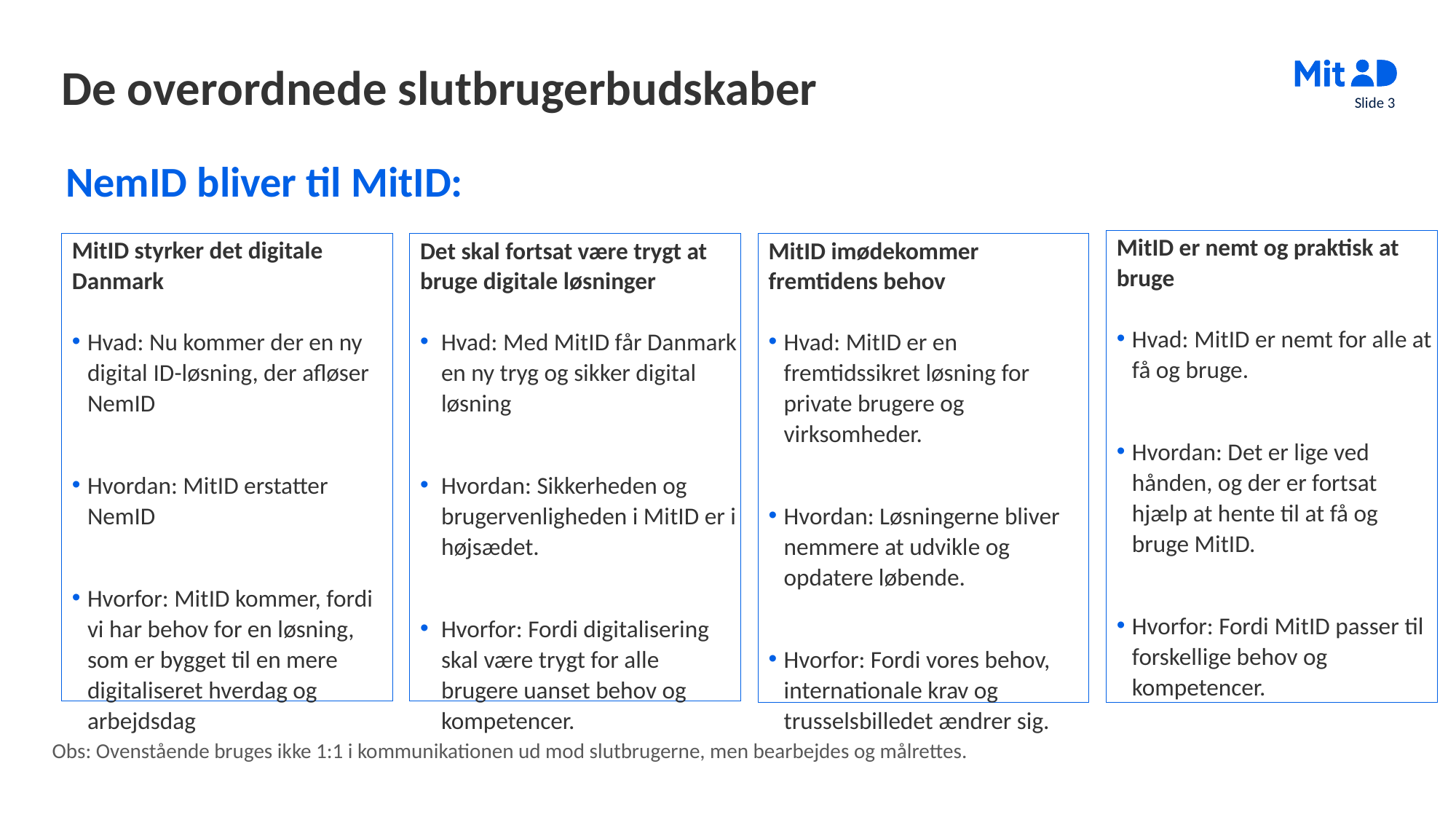

# De overordnede slutbrugerbudskaber
Slide 3
NemID bliver til MitID:
MitID er nemt og praktisk at bruge

Hvad: MitID er nemt for alle at få og bruge.

Hvordan: Det er lige ved hånden, og der er fortsat hjælp at hente til at få og bruge MitID.

Hvorfor: Fordi MitID passer til forskellige behov og kompetencer.

MitID styrker det digitale Danmark

Hvad: Nu kommer der en ny digital ID-løsning, der afløser NemID

Hvordan: MitID erstatter NemID

Hvorfor: MitID kommer, fordi vi har behov for en løsning, som er bygget til en mere digitaliseret hverdag og arbejdsdag

Det skal fortsat være trygt at bruge digitale løsninger

Hvad: Med MitID får Danmark en ny tryg og sikker digital løsning

Hvordan: Sikkerheden og brugervenligheden i MitID er i højsædet.

Hvorfor: Fordi digitalisering skal være trygt for alle brugere uanset behov og kompetencer.

MitID imødekommer fremtidens behov

Hvad: MitID er en fremtidssikret løsning for private brugere og virksomheder.

Hvordan: Løsningerne bliver nemmere at udvikle og opdatere løbende.

Hvorfor: Fordi vores behov, internationale krav og trusselsbilledet ændrer sig.

Obs: Ovenstående bruges ikke 1:1 i kommunikationen ud mod slutbrugerne, men bearbejdes og målrettes.